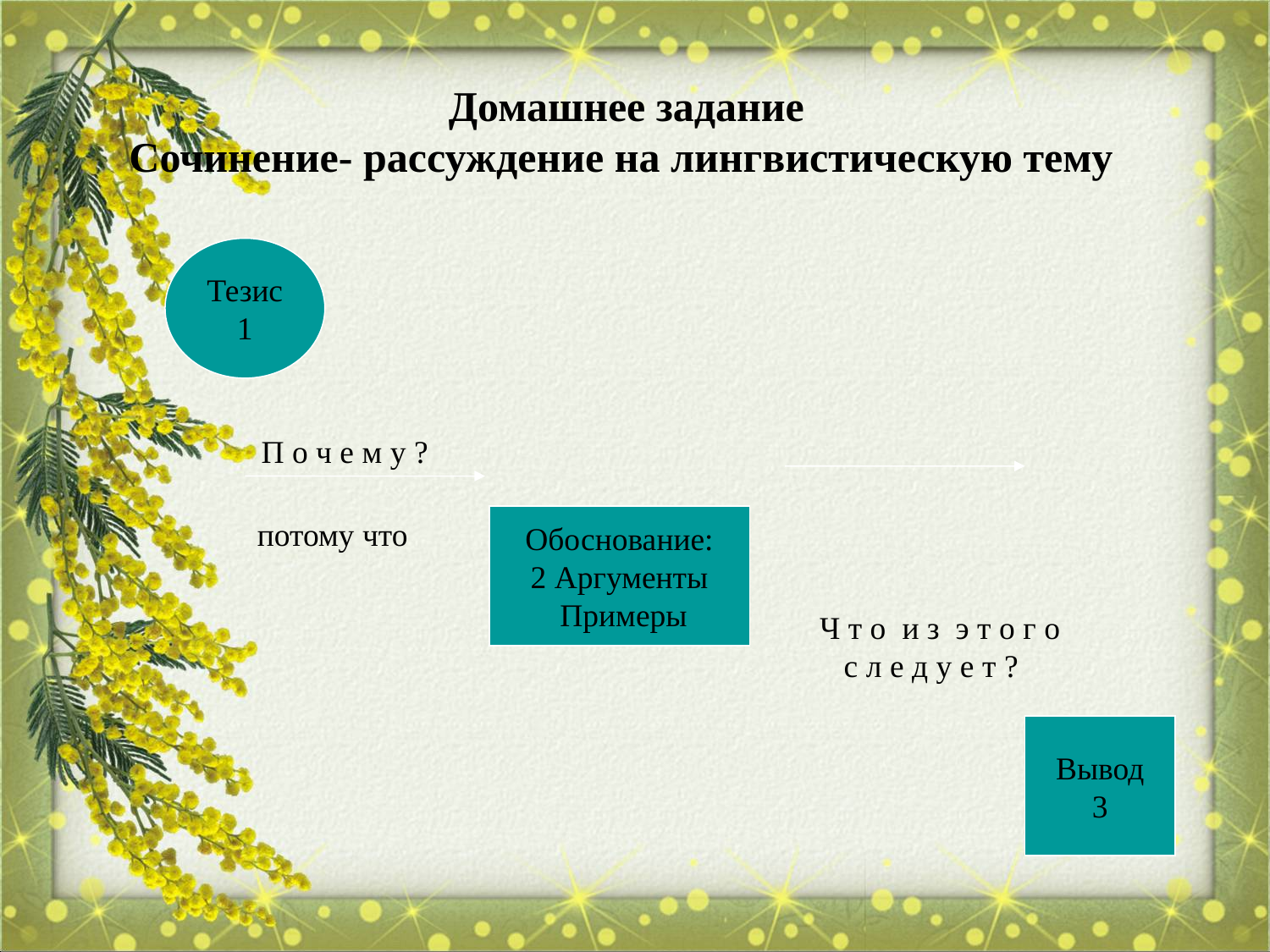

# Домашнее задание Сочинение- рассуждение на лингвистическую тему
Тезис
1

П о ч е м у ?

Обоснование:
2 Аргументы
    Примеры
потому что
Ч т о  и з  э т о г о
   с л е д у е т ?
Вывод
3